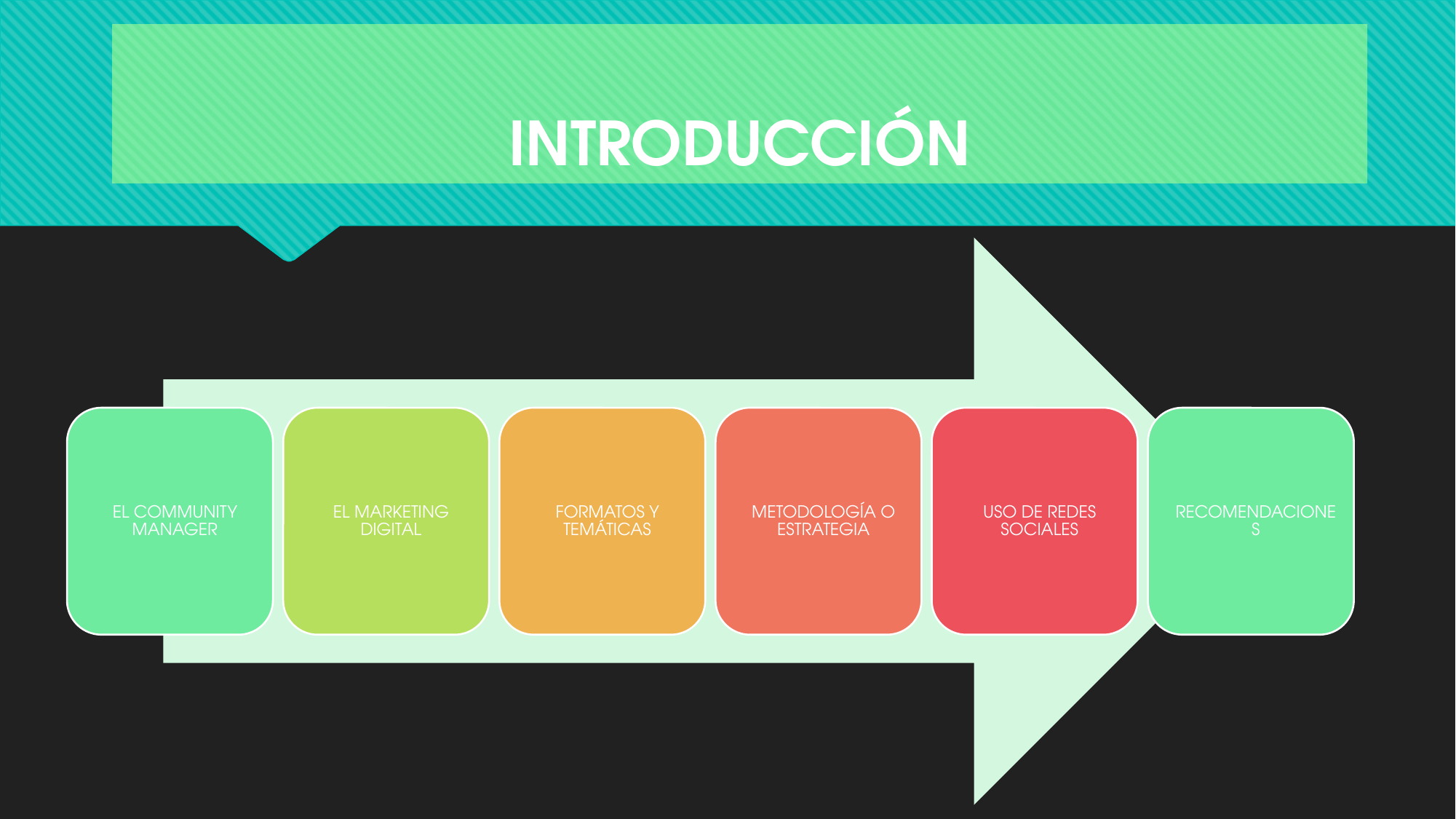

# INTRODUCCIÓN
EL COMMUNITY MANAGER
EL MARKETING DIGITAL
FORMATOS Y TEMÁTICAS
METODOLOGÍA O ESTRATEGIA
USO DE REDES SOCIALES
RECOMENDACIONES